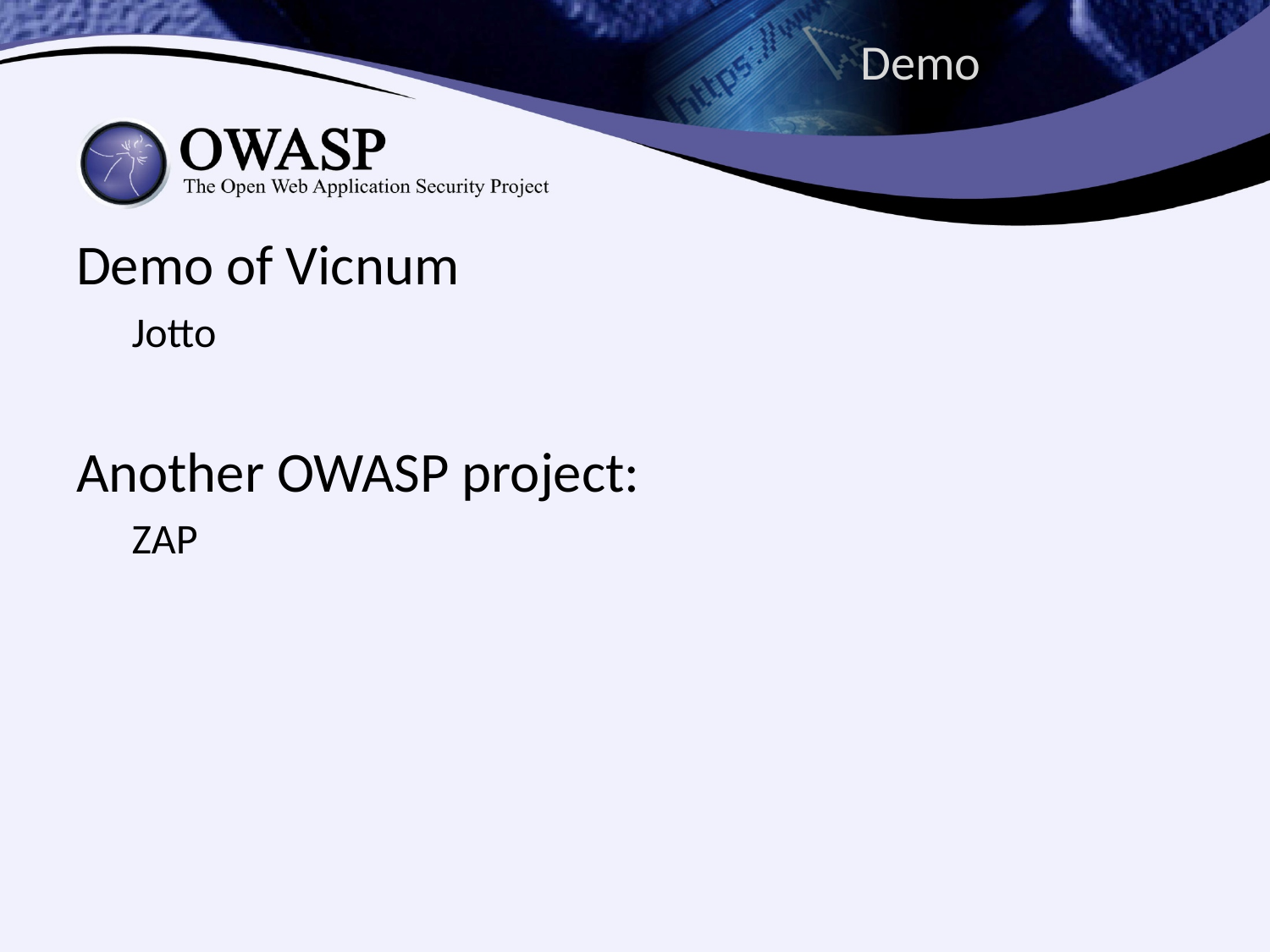

# Demo
Demo of Vicnum
Jotto

Another OWASP project:
ZAP